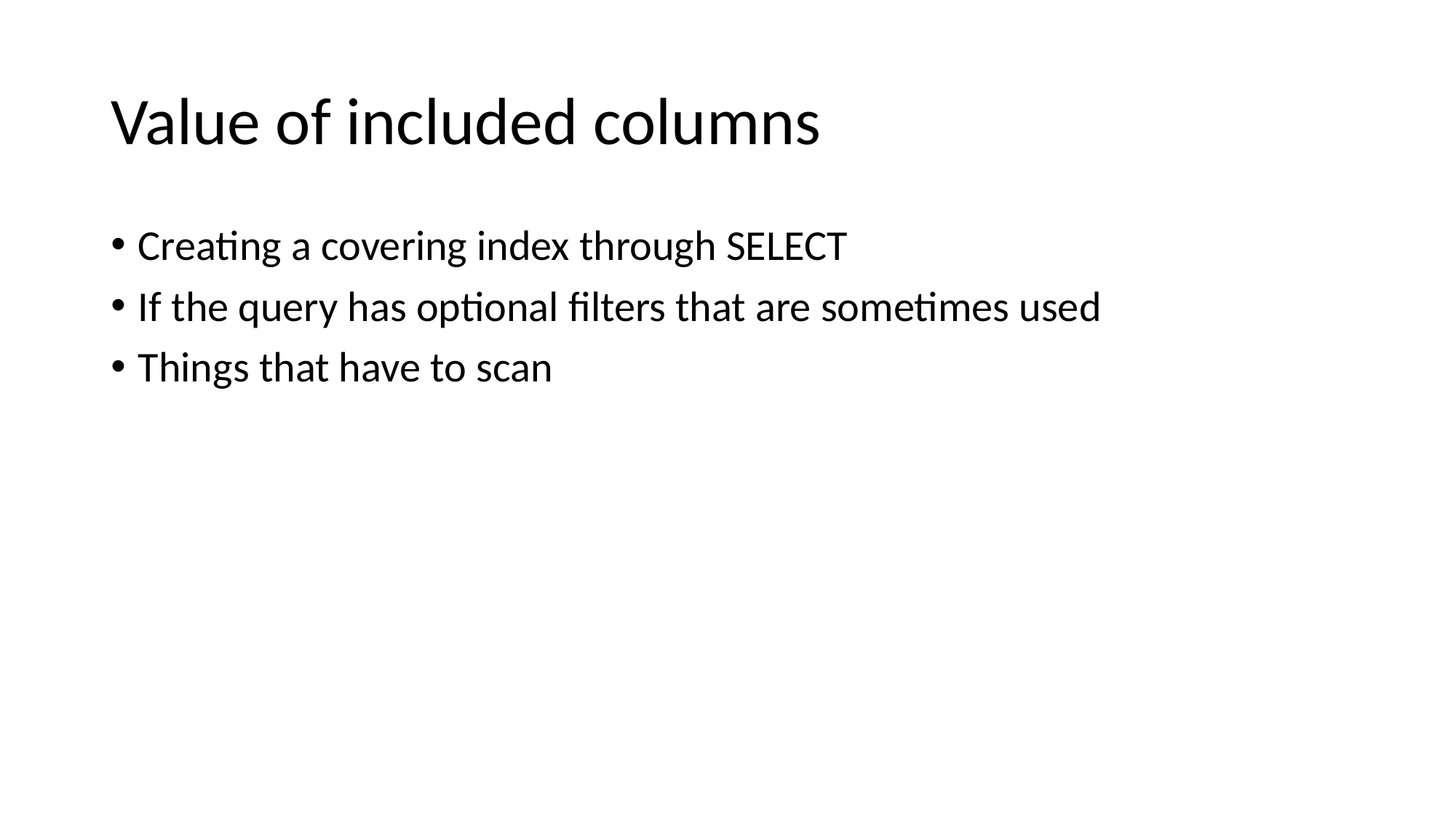

# Value of included columns
Creating a covering index through SELECT
If the query has optional filters that are sometimes used
Things that have to scan